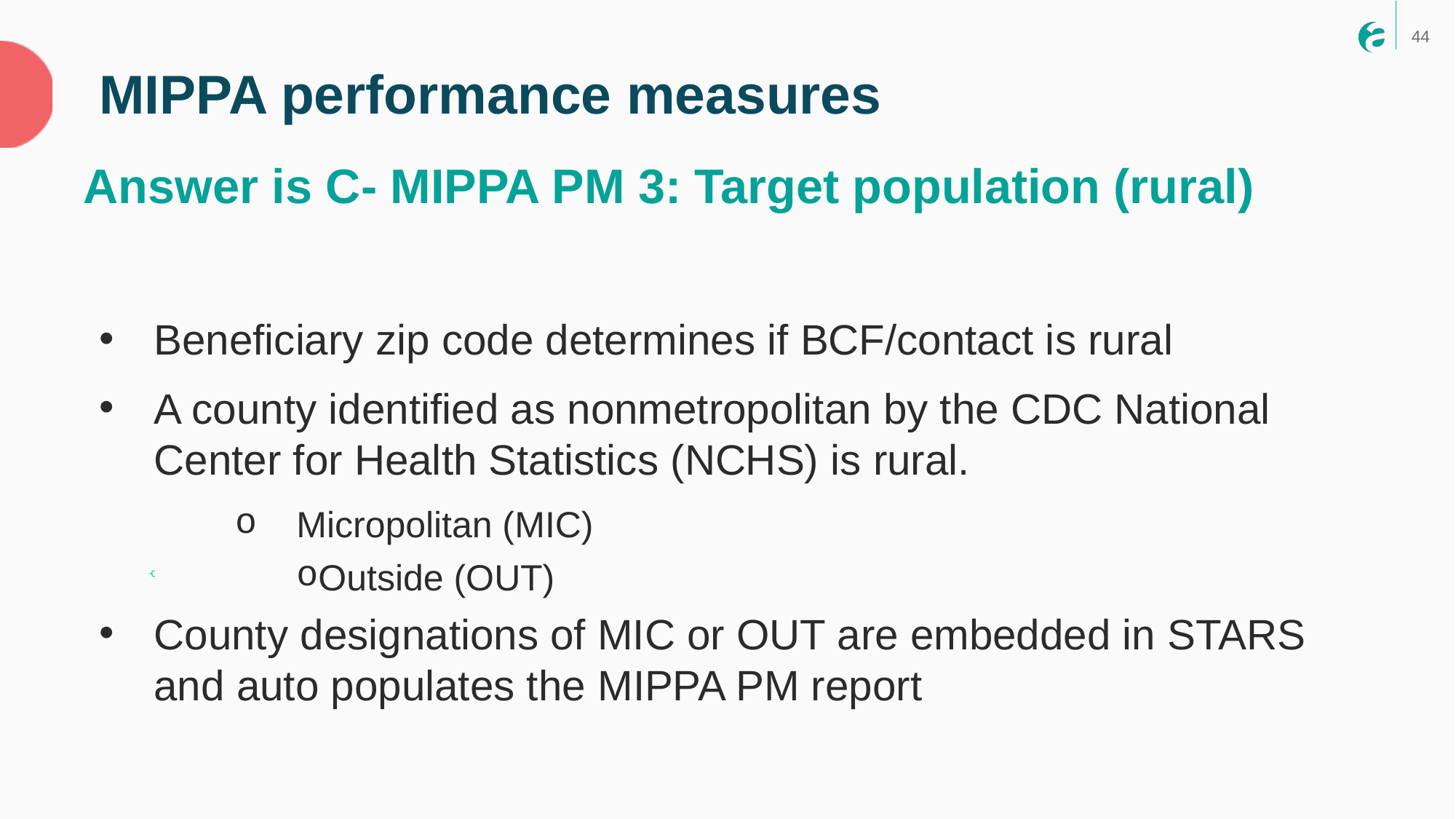

MIPPA performance measures
Answer is C- MIPPA PM 3: Target population (rural)
Beneficiary zip code determines if BCF/contact is rural
A county identified as nonmetropolitan by the CDC National Center for Health Statistics (NCHS) is rural.
Micropolitan (MIC)
Outside (OUT)
County designations of MIC or OUT are embedded in STARS and auto populates the MIPPA PM report

Note: The MIPPA Performance Measures Report displays the CDC classifications for counties in your state.